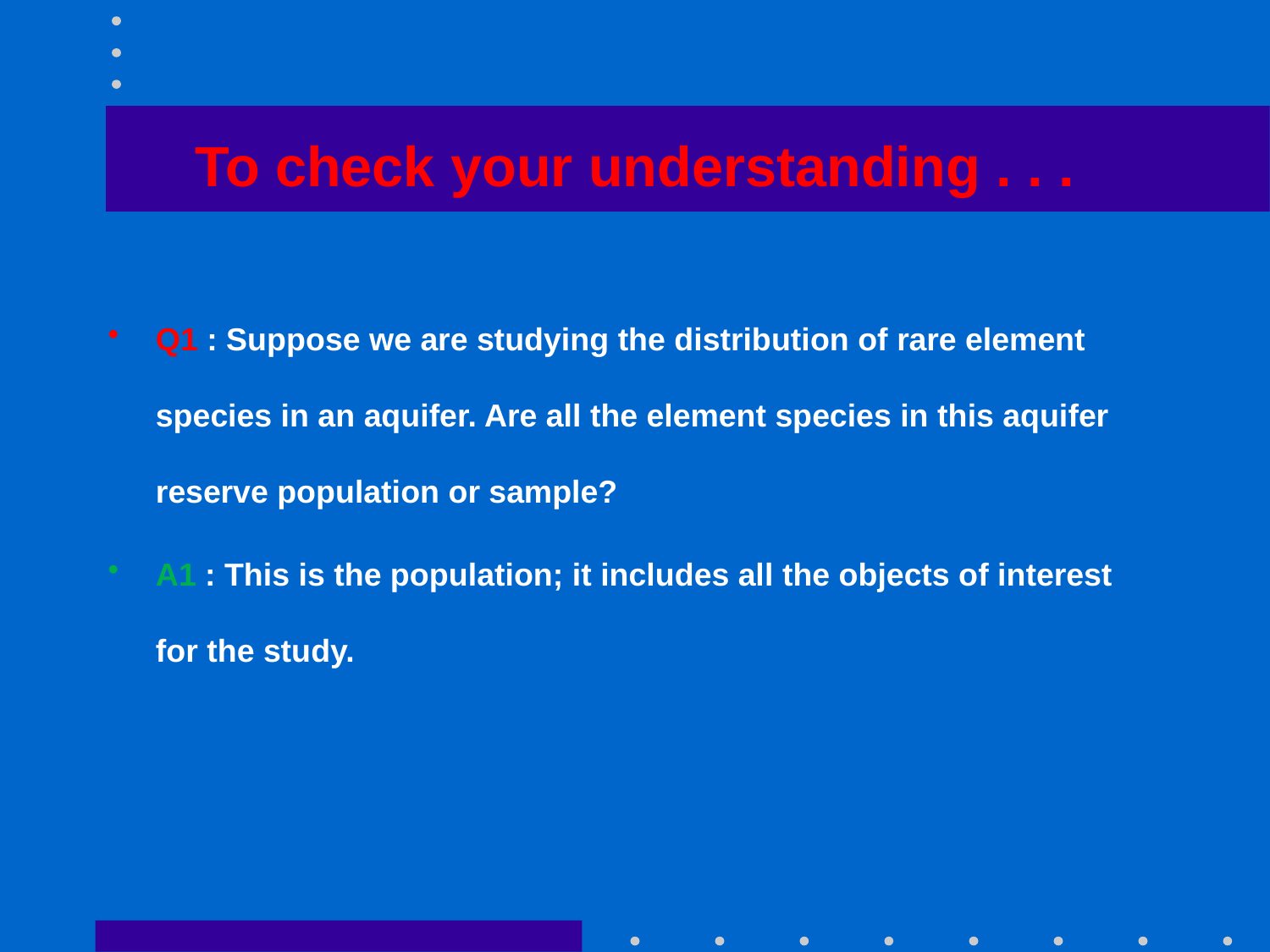

# To check your understanding . . .
Q1 : Suppose we are studying the distribution of rare element species in an aquifer. Are all the element species in this aquifer reserve population or sample?
A1 : This is the population; it includes all the objects of interest for the study.